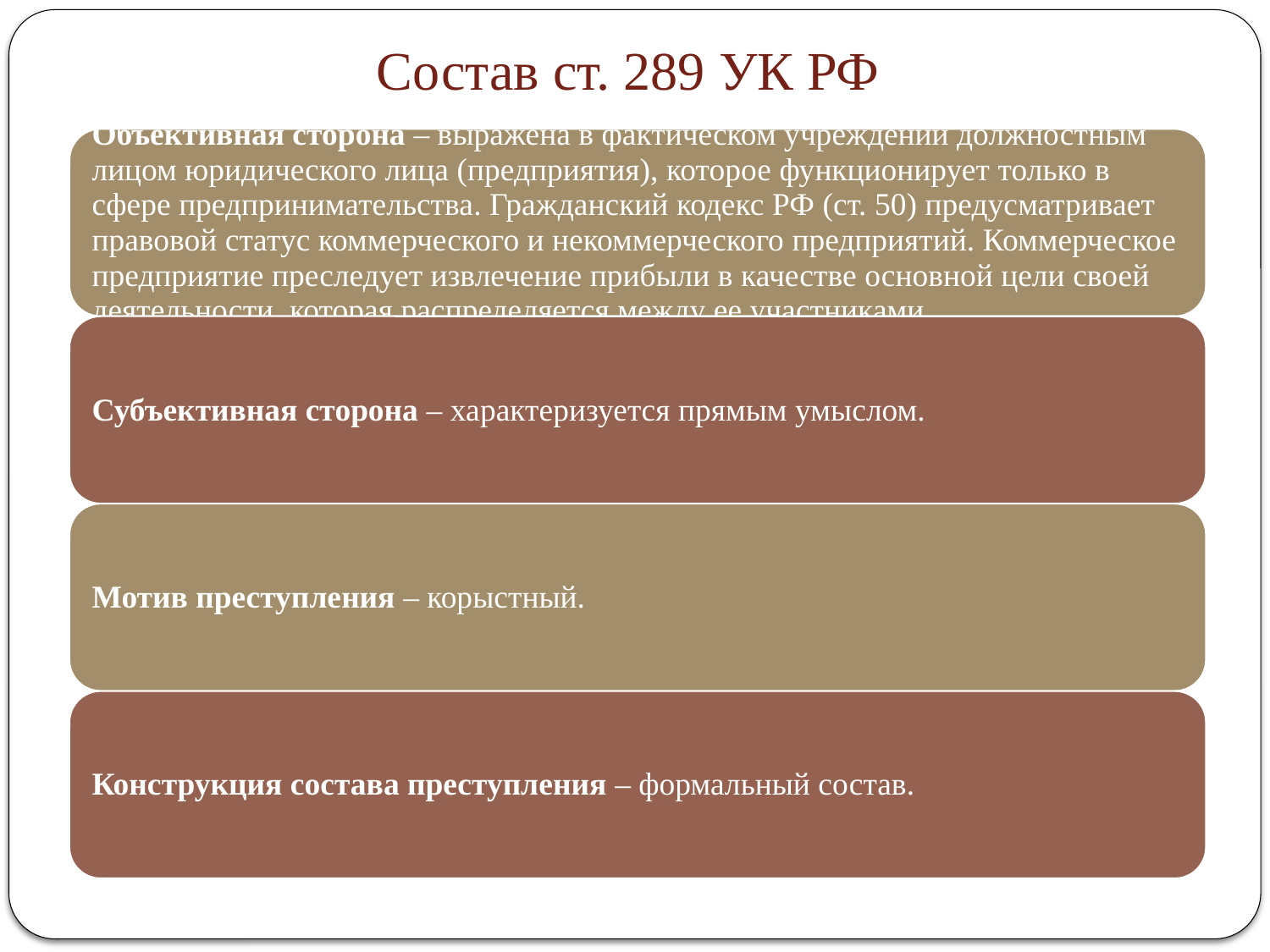

# Состав ст. 289 УК РФ
Объективная сторона – выражена в фактическом учреждении должностным лицом юридического лица (предприятия), которое функционирует только в сфере предпринимательства. Гражданский кодекс РФ (ст. 50) предусматривает правовой статус коммерческого и некоммерческого предприятий. Коммерческое предприятие преследует извлечение прибыли в качестве основной цели своей деятельности, которая распределяется между ее участниками.
Субъективная сторона – характеризуется прямым умыслом.
Мотив преступления – корыстный.
Конструкция состава преступления – формальный состав.